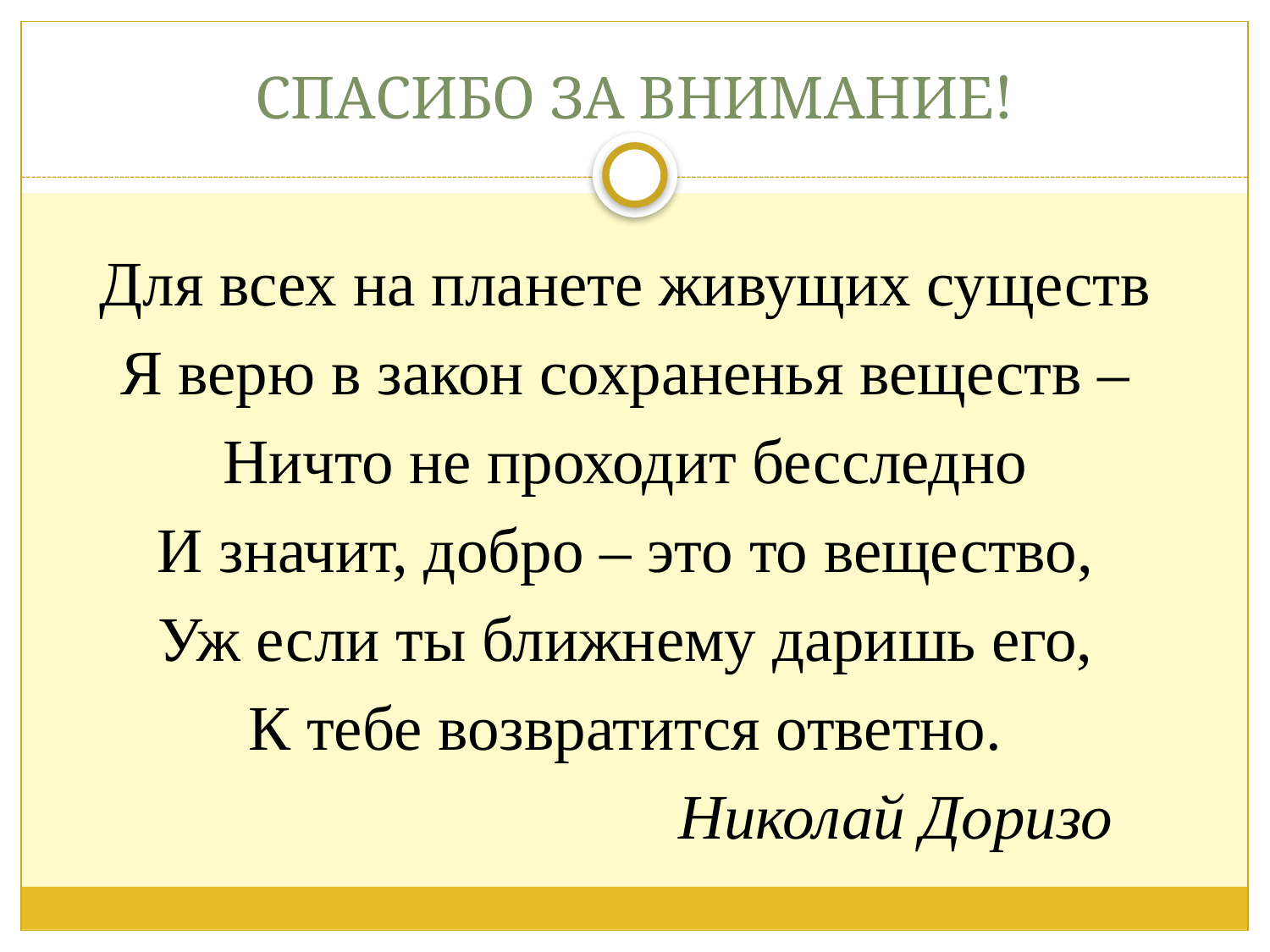

# СПАСИБО ЗА ВНИМАНИЕ!
Для всех на планете живущих существ
Я верю в закон сохраненья веществ –
Ничто не проходит бесследно
И значит, добро – это то вещество,
Уж если ты ближнему даришь его,
К тебе возвратится ответно.
                                  Николай Доризо